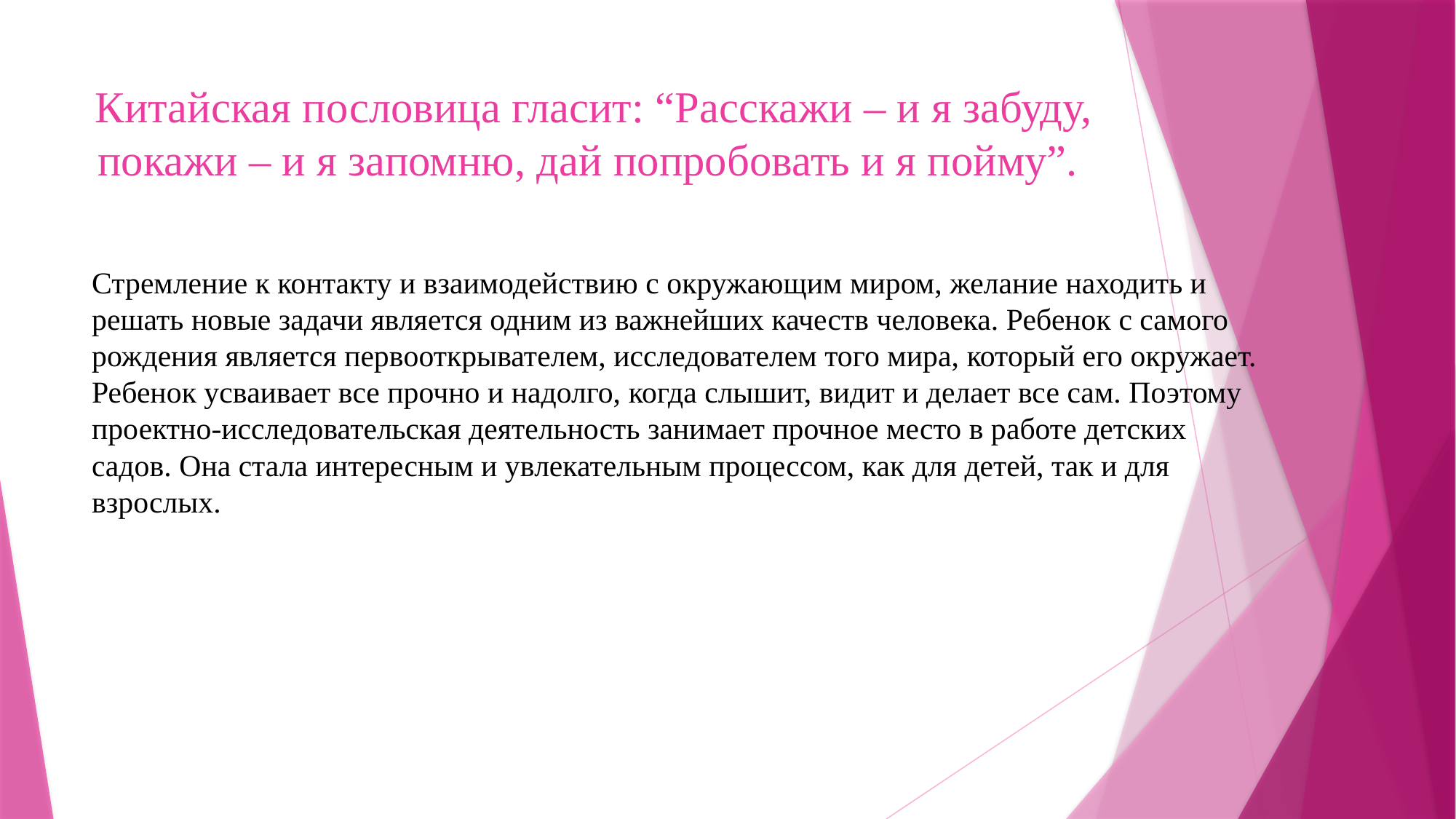

# Китайская пословица гласит: “Расскажи – и я забуду, покажи – и я запомню, дай попробовать и я пойму”.
Стремление к контакту и взаимодействию с окружающим миром, желание находить и решать новые задачи является одним из важнейших качеств человека. Ребенок с самого рождения является первооткрывателем, исследователем того мира, который его окружает. Ребенок усваивает все прочно и надолго, когда слышит, видит и делает все сам. Поэтому проектно-исследовательская деятельность занимает прочное место в работе детских садов. Она стала интересным и увлекательным процессом, как для детей, так и для взрослых.